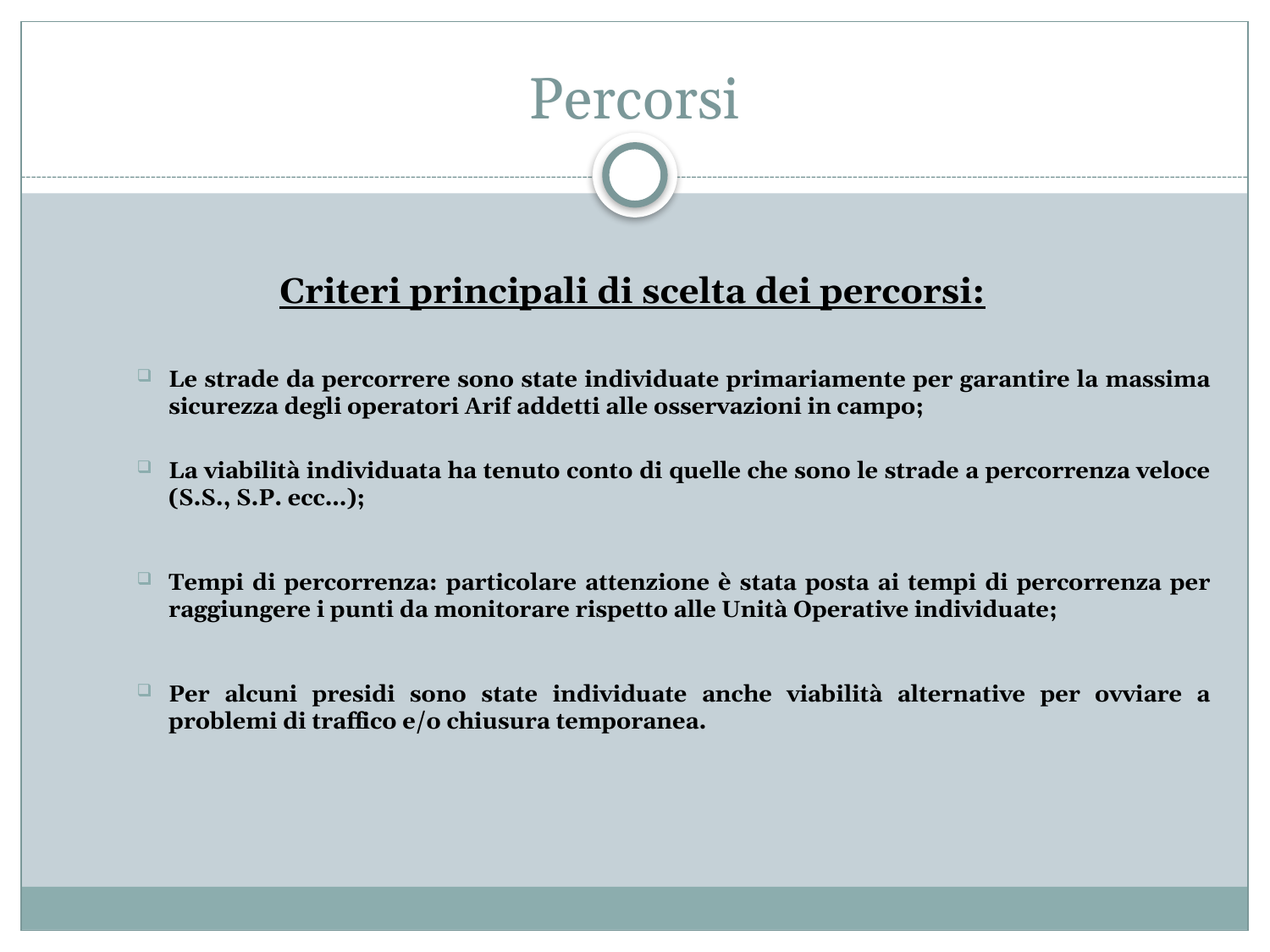

# Percorsi

Criteri principali di scelta dei percorsi:

Le strade da percorrere sono state individuate primariamente per garantire la massima sicurezza degli operatori Arif addetti alle osservazioni in campo;

La viabilità individuata ha tenuto conto di quelle che sono le strade a percorrenza veloce (S.S., S.P. ecc…);

Tempi di percorrenza: particolare attenzione è stata posta ai tempi di percorrenza per raggiungere i punti da monitorare rispetto alle Unità Operative individuate;

Per alcuni presidi sono state individuate anche viabilità alternative per ovviare a problemi di traffico e/o chiusura temporanea.